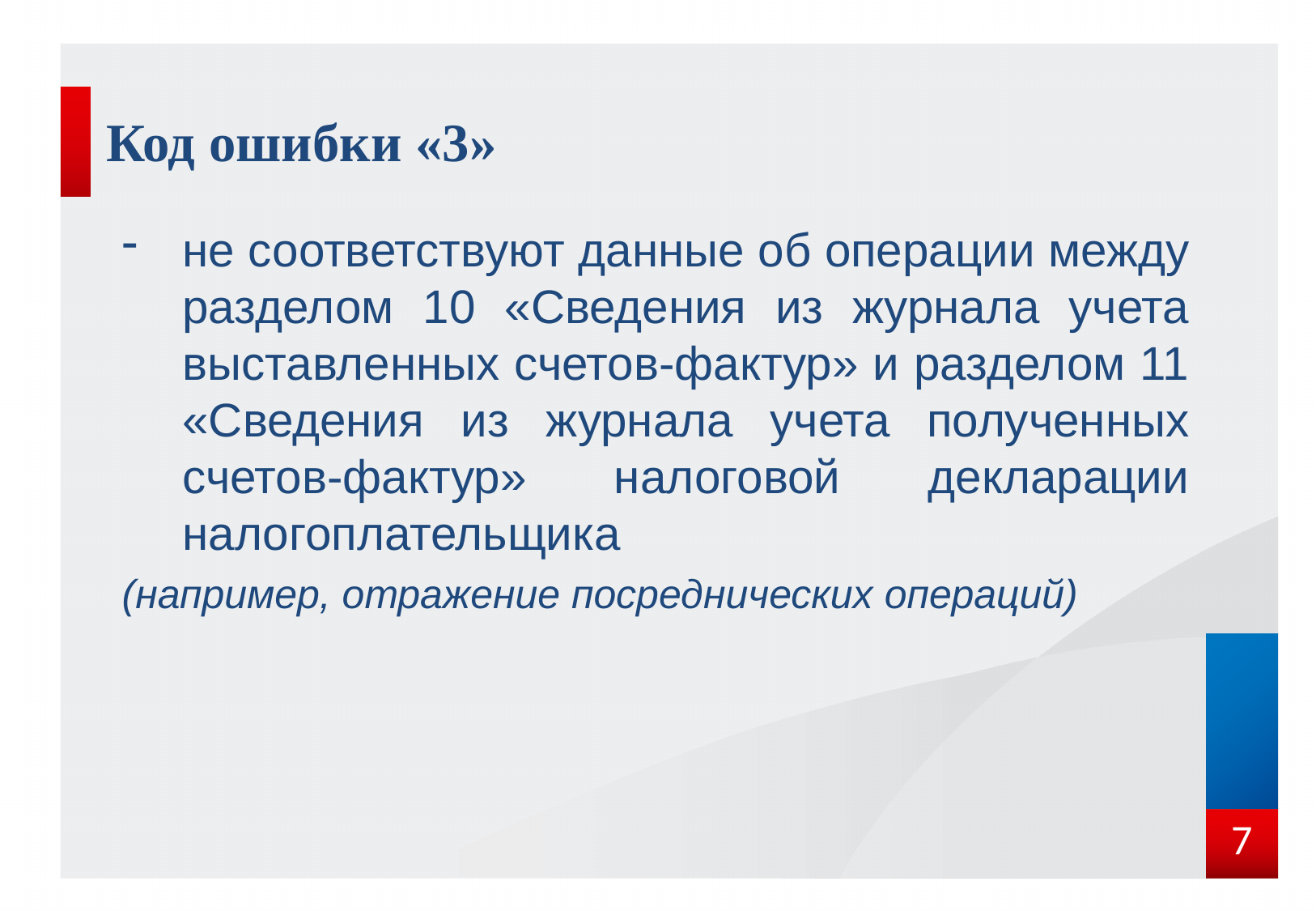

Код ошибки «3»
не соответствуют данные об операции между разделом 10 «Сведения из журнала учета выставленных счетов-фактур» и разделом 11 «Сведения из журнала учета полученных счетов-фактур» налоговой декларации налогоплательщика
(например, отражение посреднических операций)

7